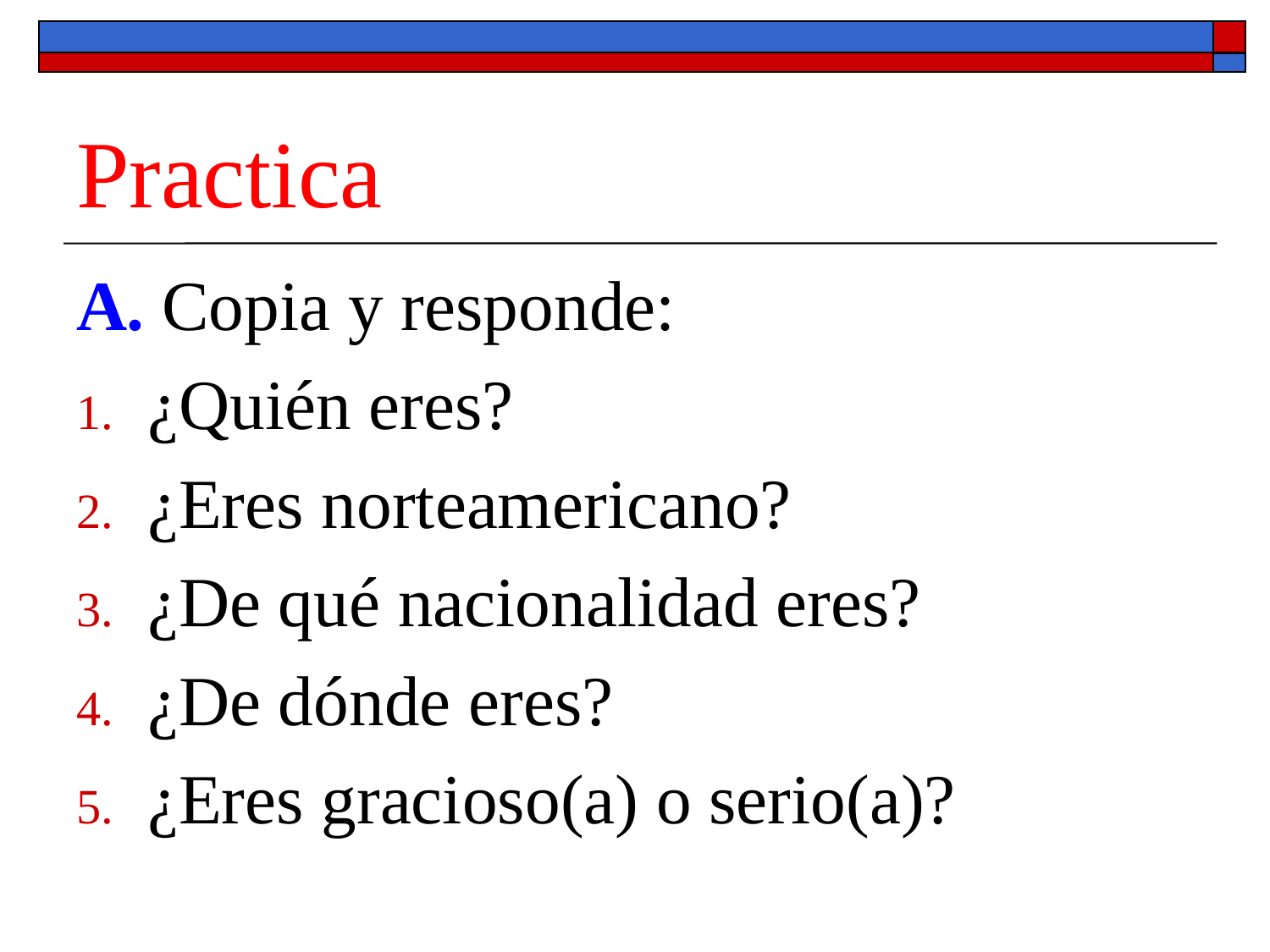

# Practica
A. Copia y responde:
¿Quién eres?
¿Eres norteamericano?
¿De qué nacionalidad eres?
¿De dónde eres?
¿Eres gracioso(a) o serio(a)?